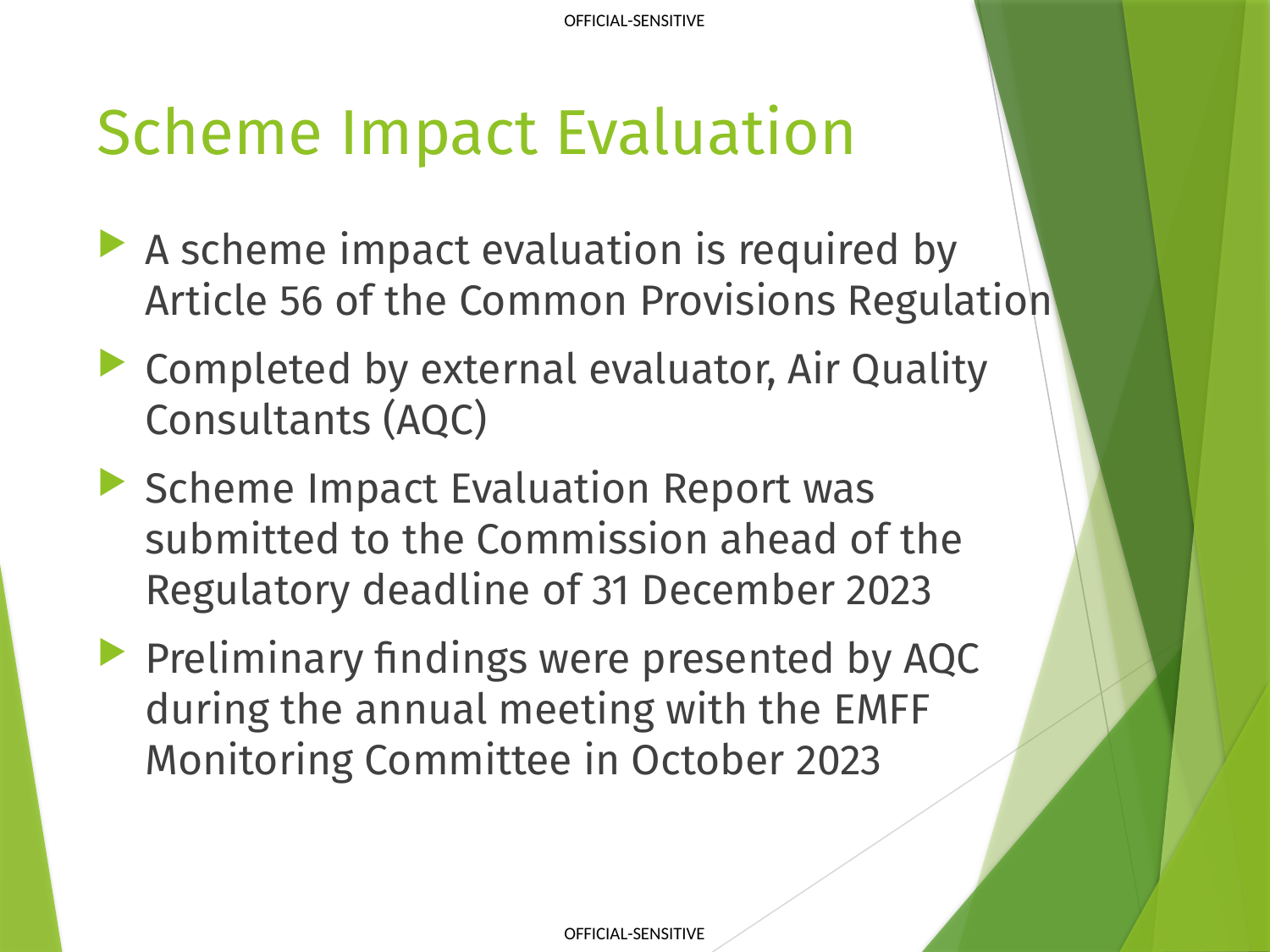

# Scheme Impact Evaluation
A scheme impact evaluation is required by Article 56 of the Common Provisions Regulation
Completed by external evaluator, Air Quality Consultants (AQC)
Scheme Impact Evaluation Report was submitted to the Commission ahead of the Regulatory deadline of 31 December 2023
Preliminary findings were presented by AQC during the annual meeting with the EMFF Monitoring Committee in October 2023